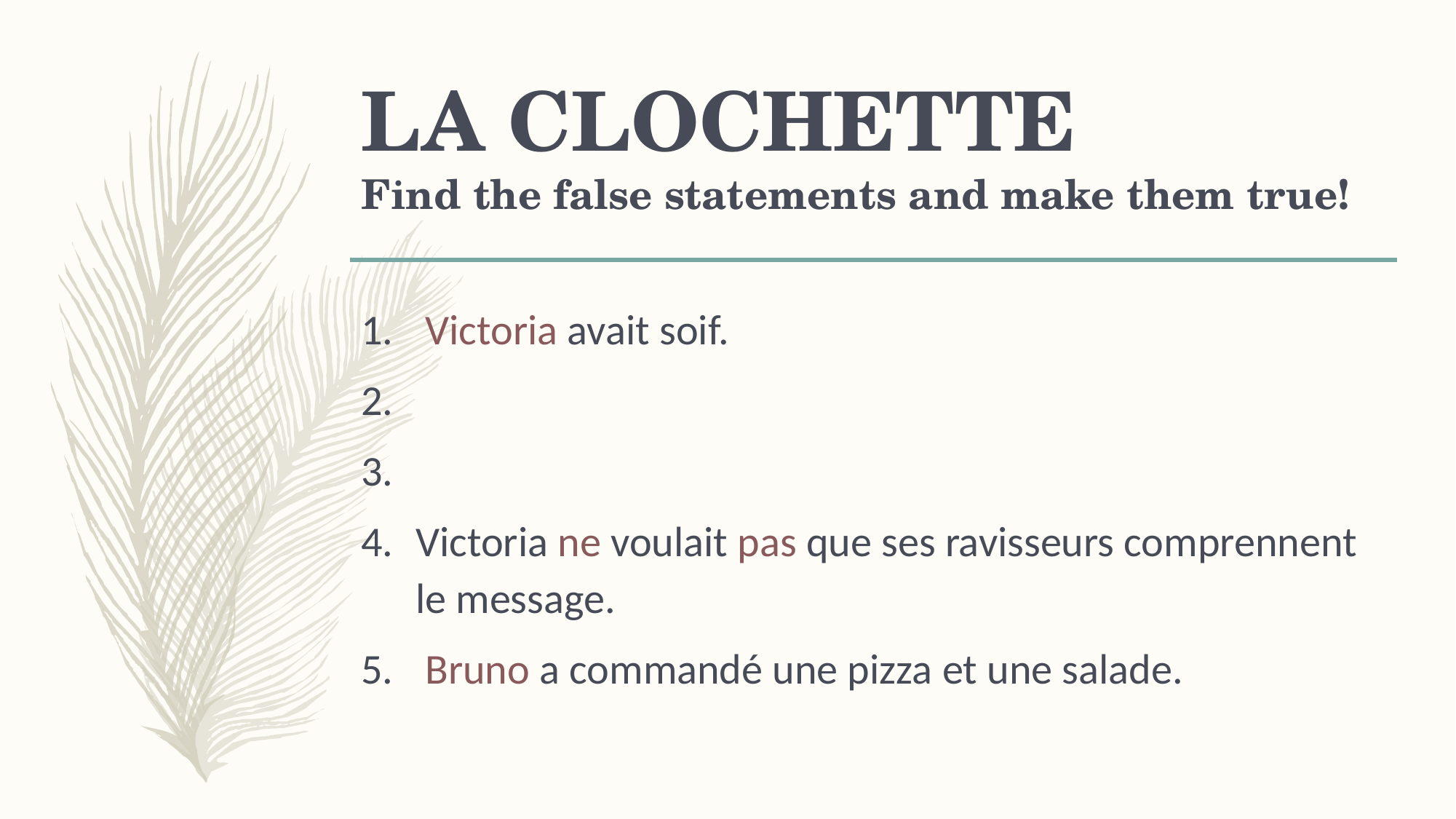

# LA CLOCHETTE Find the false statements and make them true!
 Victoria avait soif.

Victoria ne voulait pas que ses ravisseurs comprennent le message.
 Bruno a commandé une pizza et une salade.